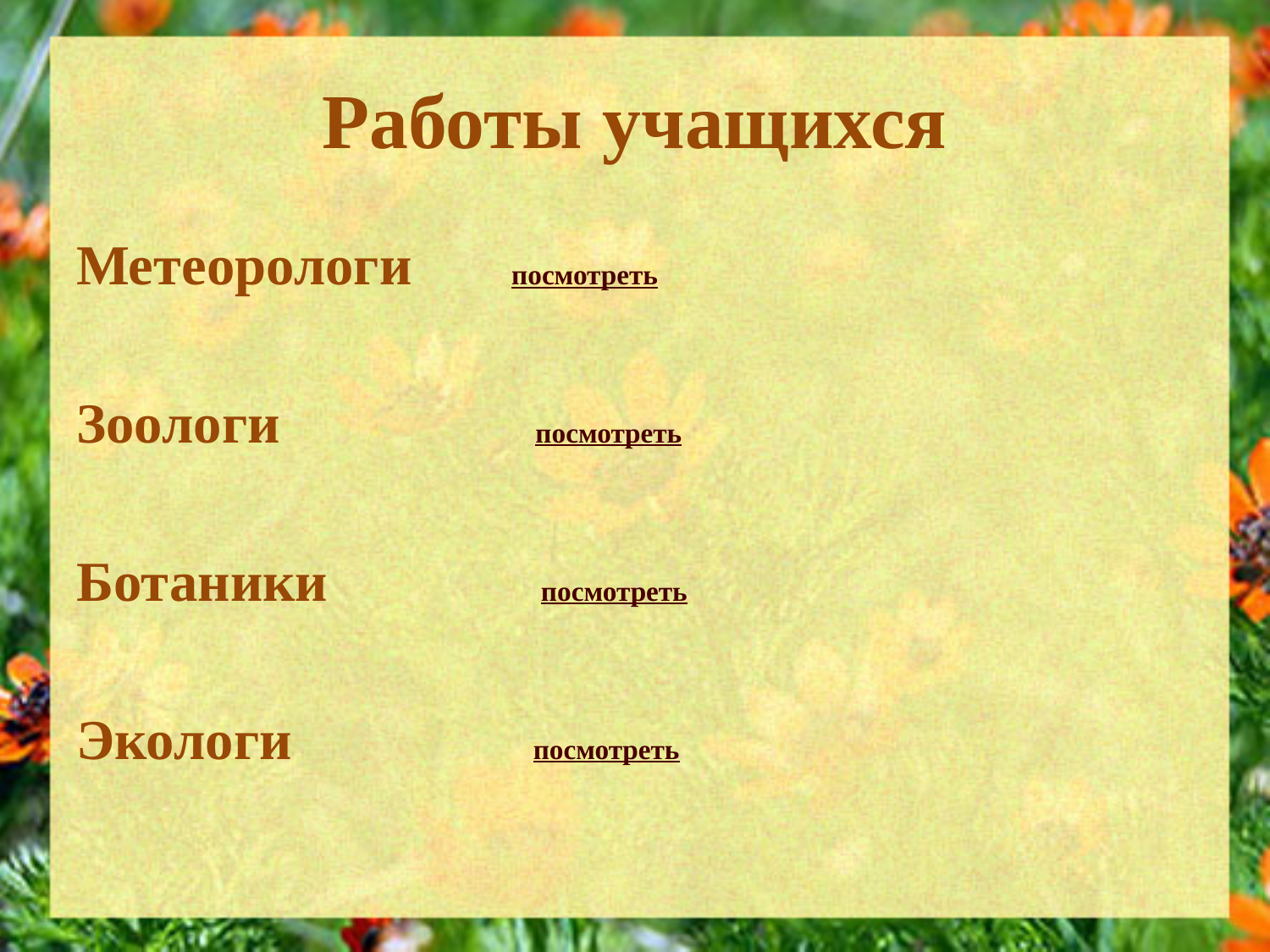

# Работы учащихся
Метеорологи       посмотреть

Зоологи                  посмотреть

Ботаники               посмотреть

Экологи                 посмотреть